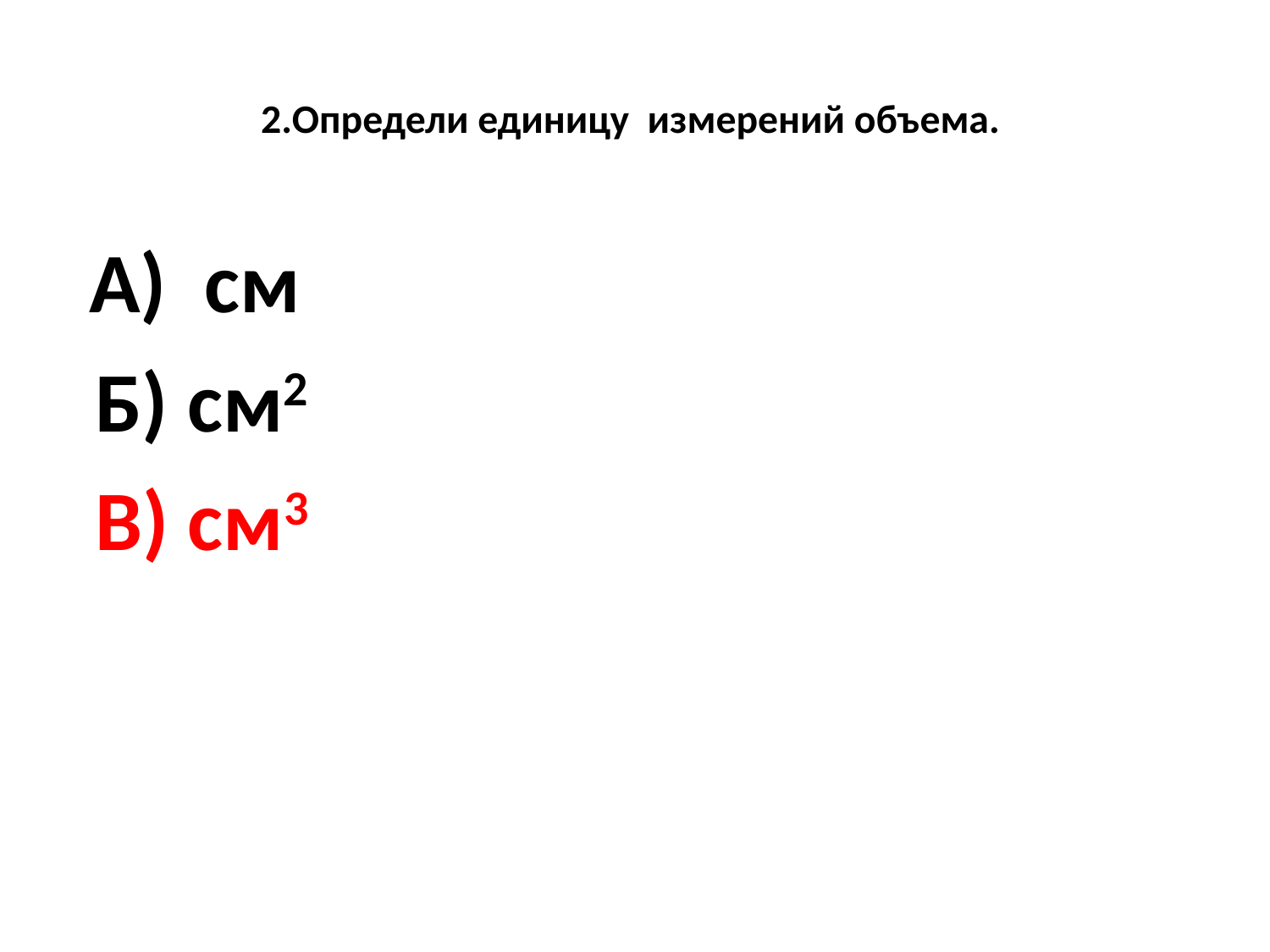

# 2.Определи единицу  измерений объема.
 А)  см
 Б) см2
 В) см3